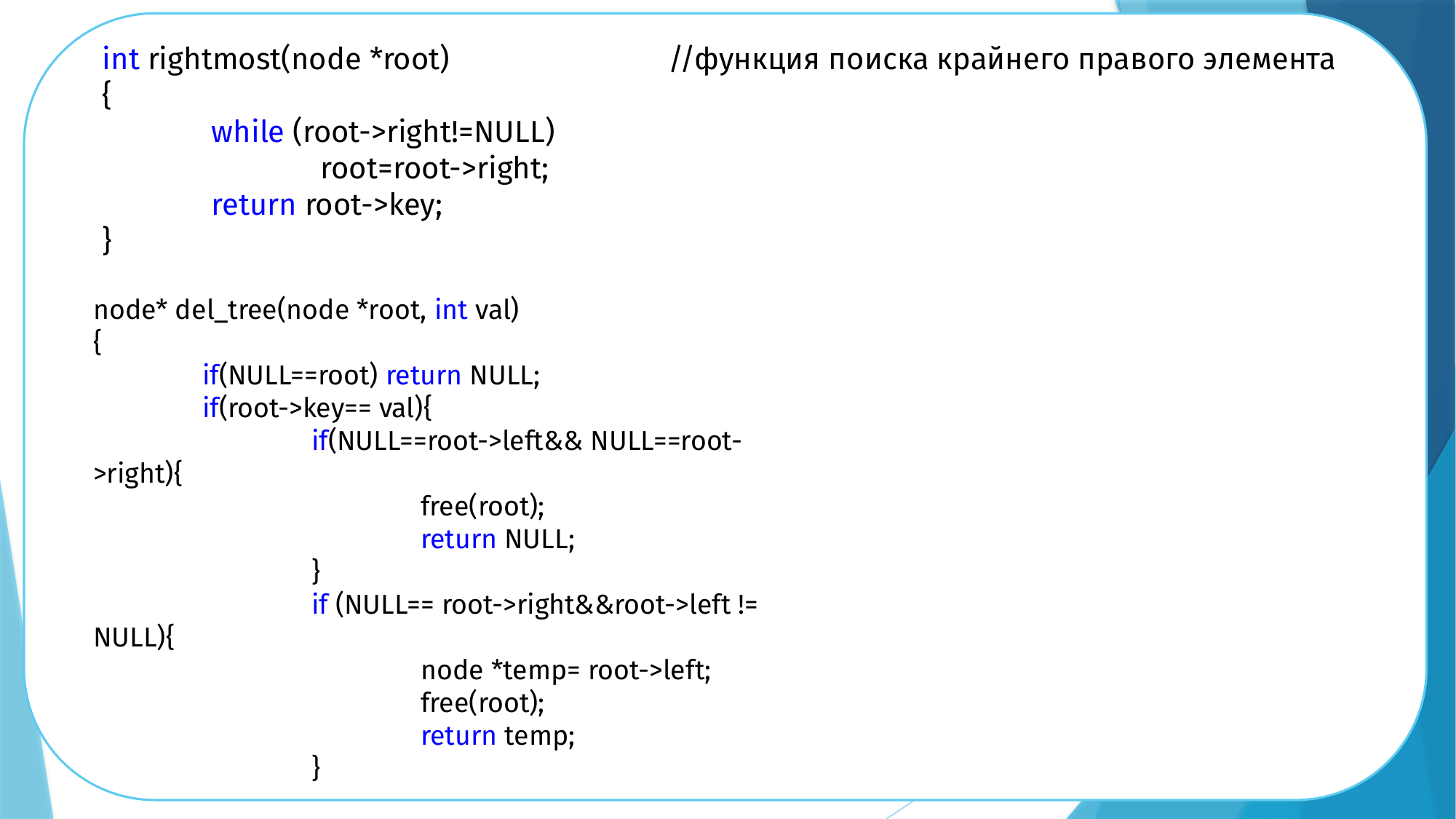

int rightmost(node *root)
{
	while (root->right!=NULL)
		root=root->right;
	return root->key;
}
//функция поиска крайнего правого элемента
node* del_tree(node *root, int val)
{
	if(NULL==root) return NULL;
	if(root->key== val){
		if(NULL==root->left&& NULL==root->right){
			free(root);
			return NULL;
		}
		if (NULL== root->right&&root->left != NULL){
			node *temp= root->left;
			free(root);
			return temp;
		}